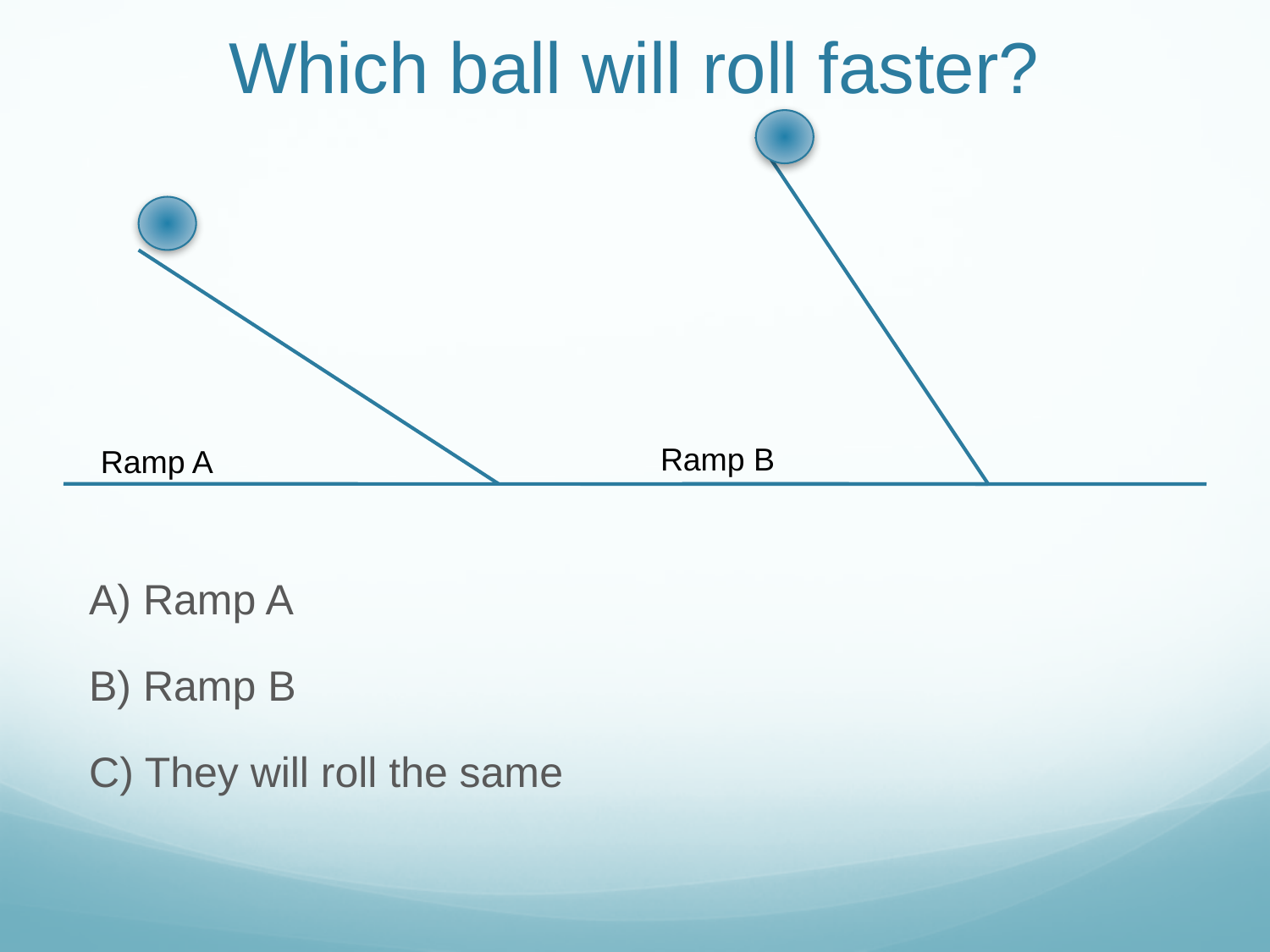

# Which ball will roll faster?

A) Ramp A
B) Ramp B
C) They will roll the same
Ramp B
Ramp A